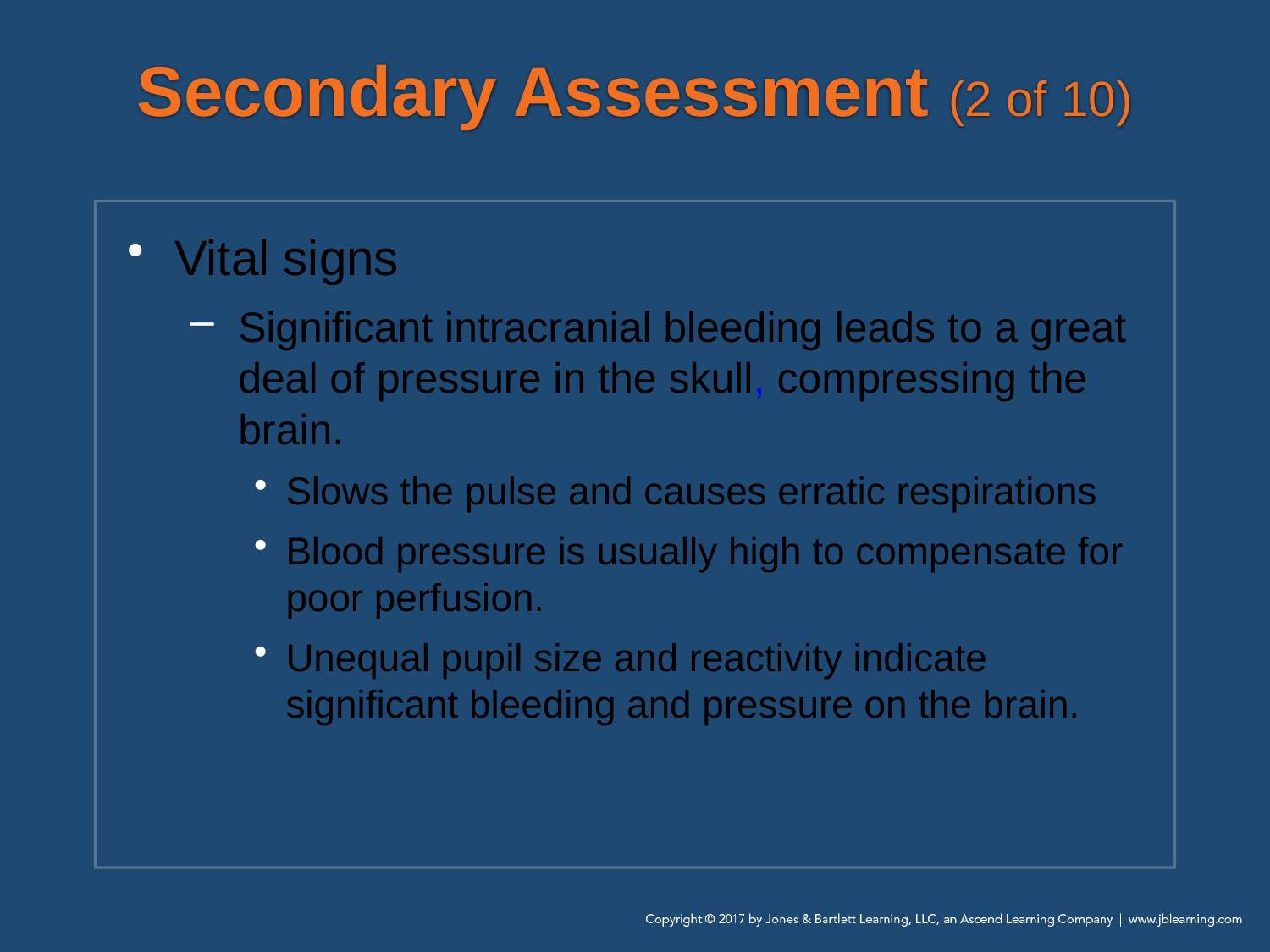

# Secondary Assessment (2 of 10)
Vital signs
Significant intracranial bleeding leads to a great deal of pressure in the skull, compressing the brain.
Slows the pulse and causes erratic respirations
Blood pressure is usually high to compensate for poor perfusion.
Unequal pupil size and reactivity indicate significant bleeding and pressure on the brain.